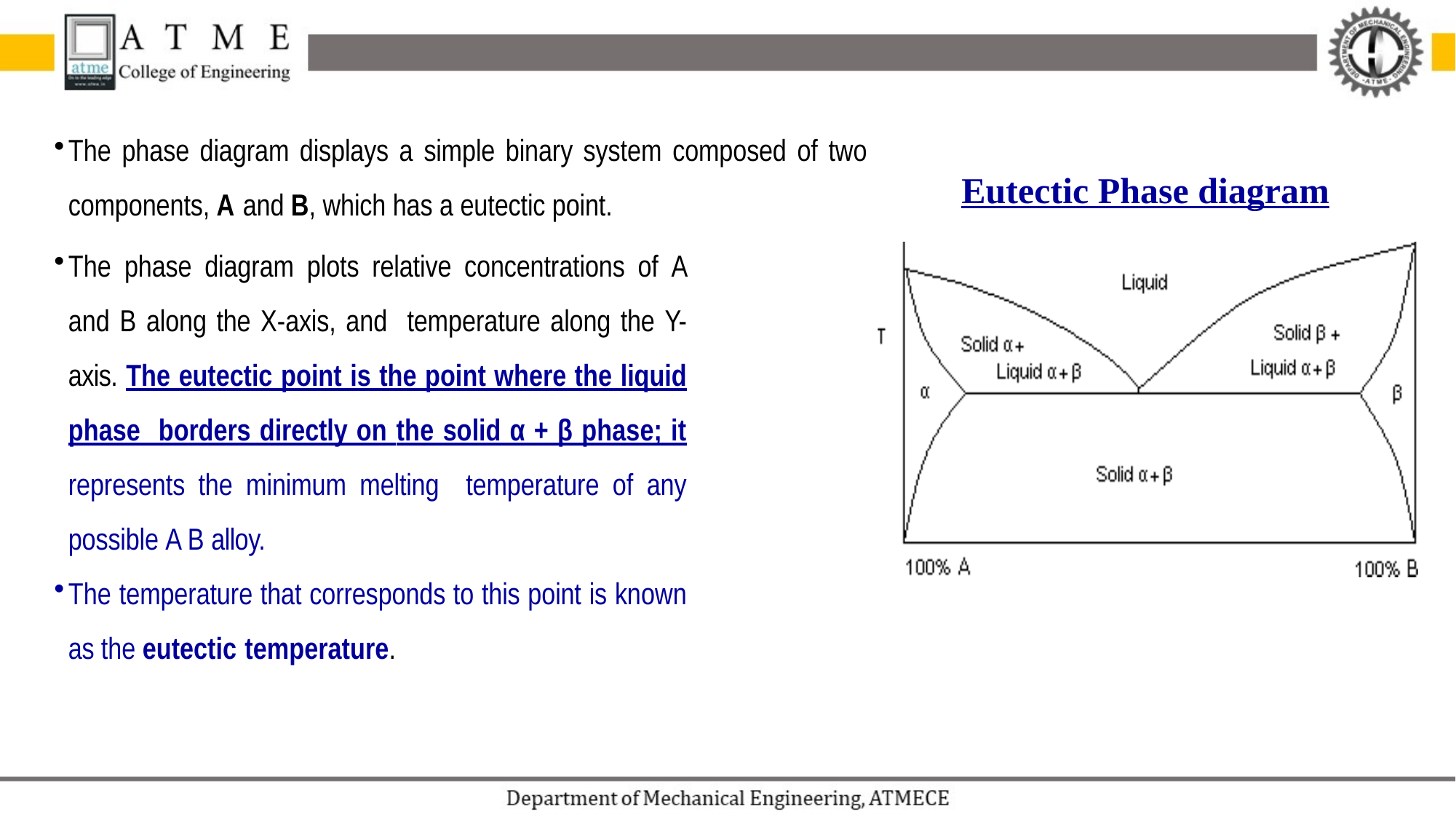

The phase diagram displays a simple binary system composed of two components, A and B, which has a eutectic point.
The phase diagram plots relative concentrations of A and B along the X-axis, and  temperature along the Y-axis. The eutectic point is the point where the liquid phase  borders directly on the solid α + β phase; it represents the minimum melting  temperature of any possible A B alloy.
The temperature that corresponds to this point is known as the eutectic temperature.
Eutectic Phase diagram